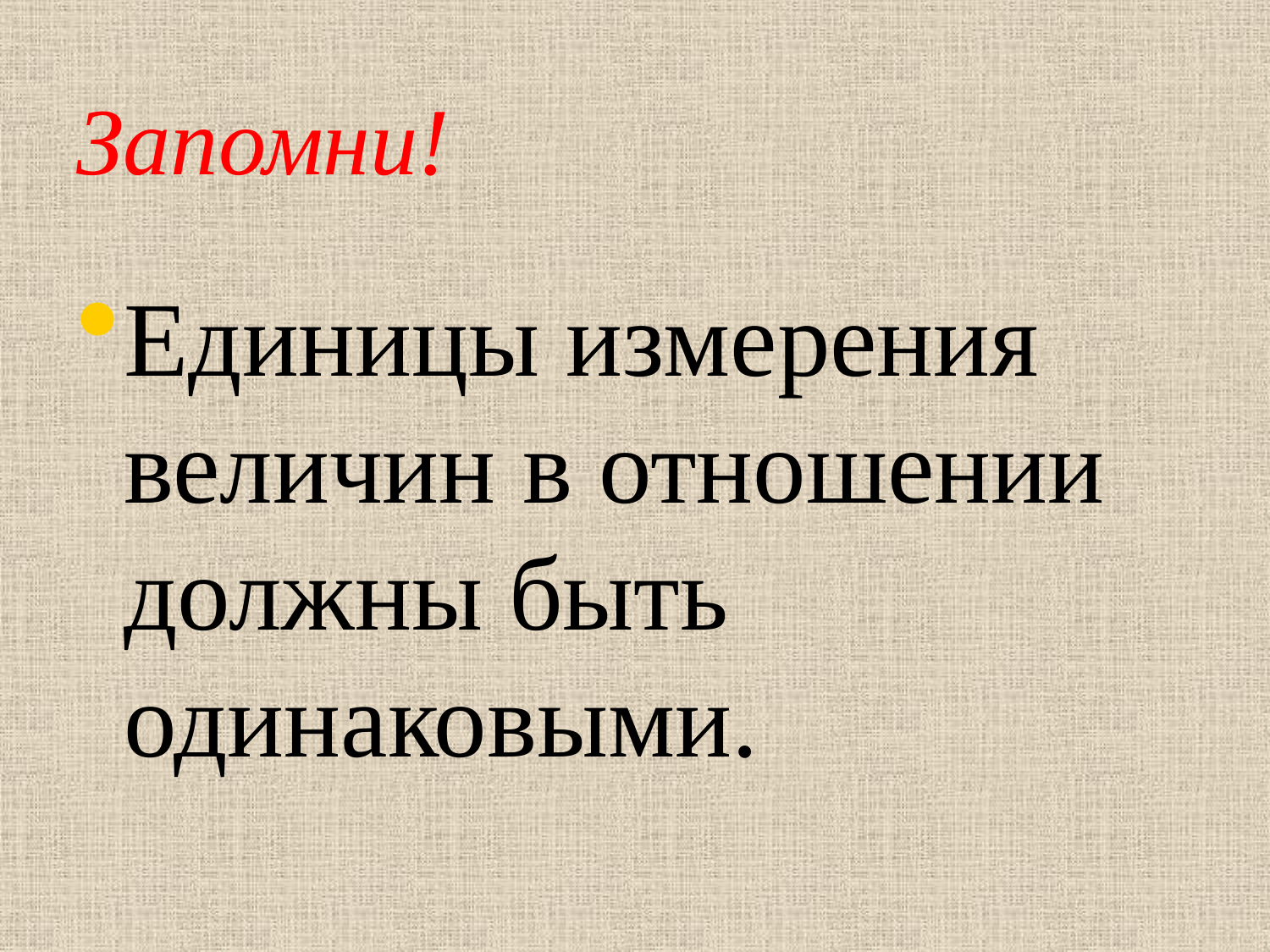

# Запомни!
Единицы измерения величин в отношении должны быть одинаковыми.